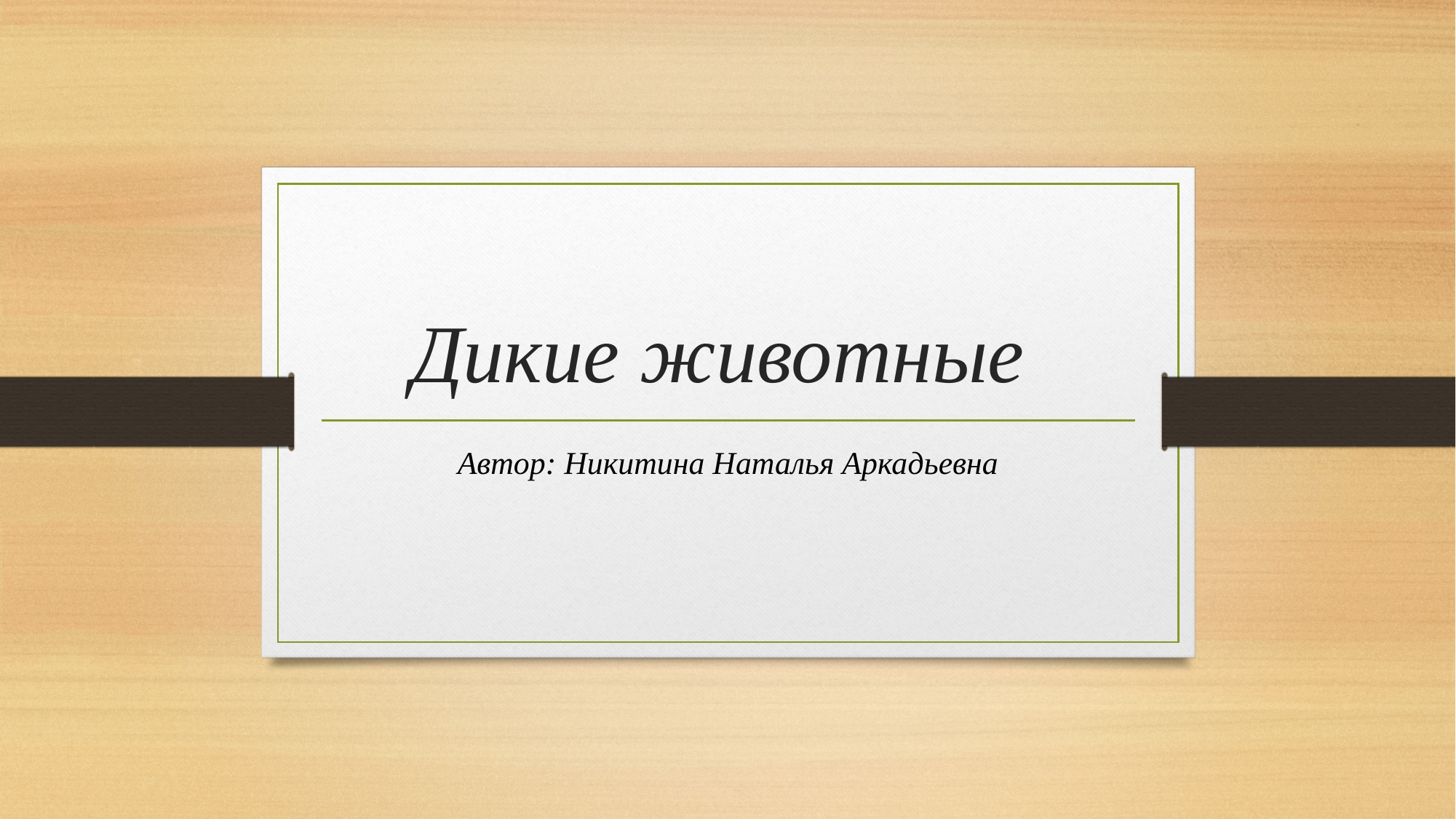

# Дикие животные
Автор: Никитина Наталья Аркадьевна